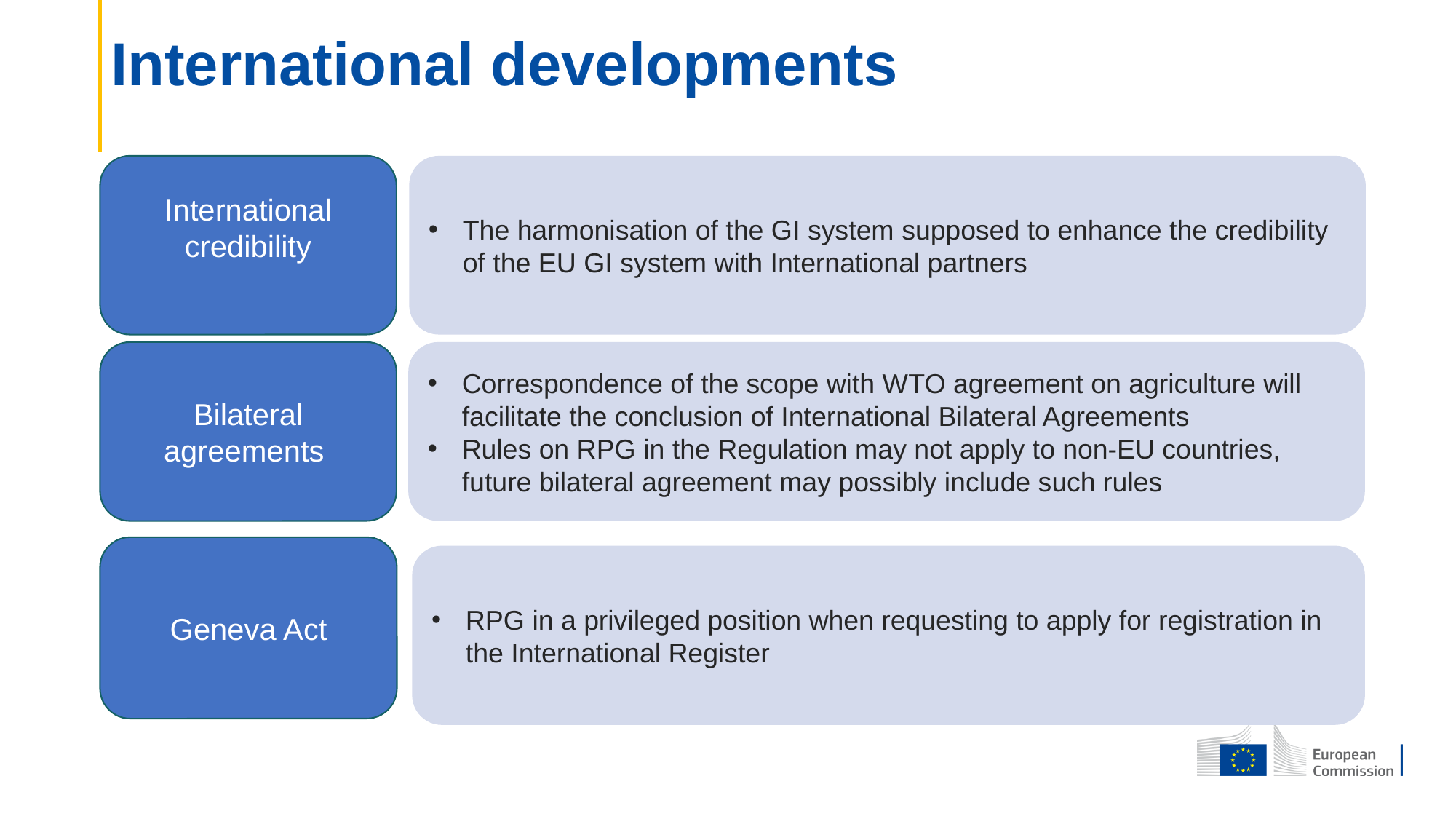

International developments
International credibility

The harmonisation of the GI system supposed to enhance the credibility of the EU GI system with International partners

Bilateral agreements
Correspondence of the scope with WTO agreement on agriculture will facilitate the conclusion of International Bilateral Agreements
Rules on RPG in the Regulation may not apply to non-EU countries, future bilateral agreement may possibly include such rules
Geneva Act
RPG in a privileged position when requesting to apply for registration in the International Register